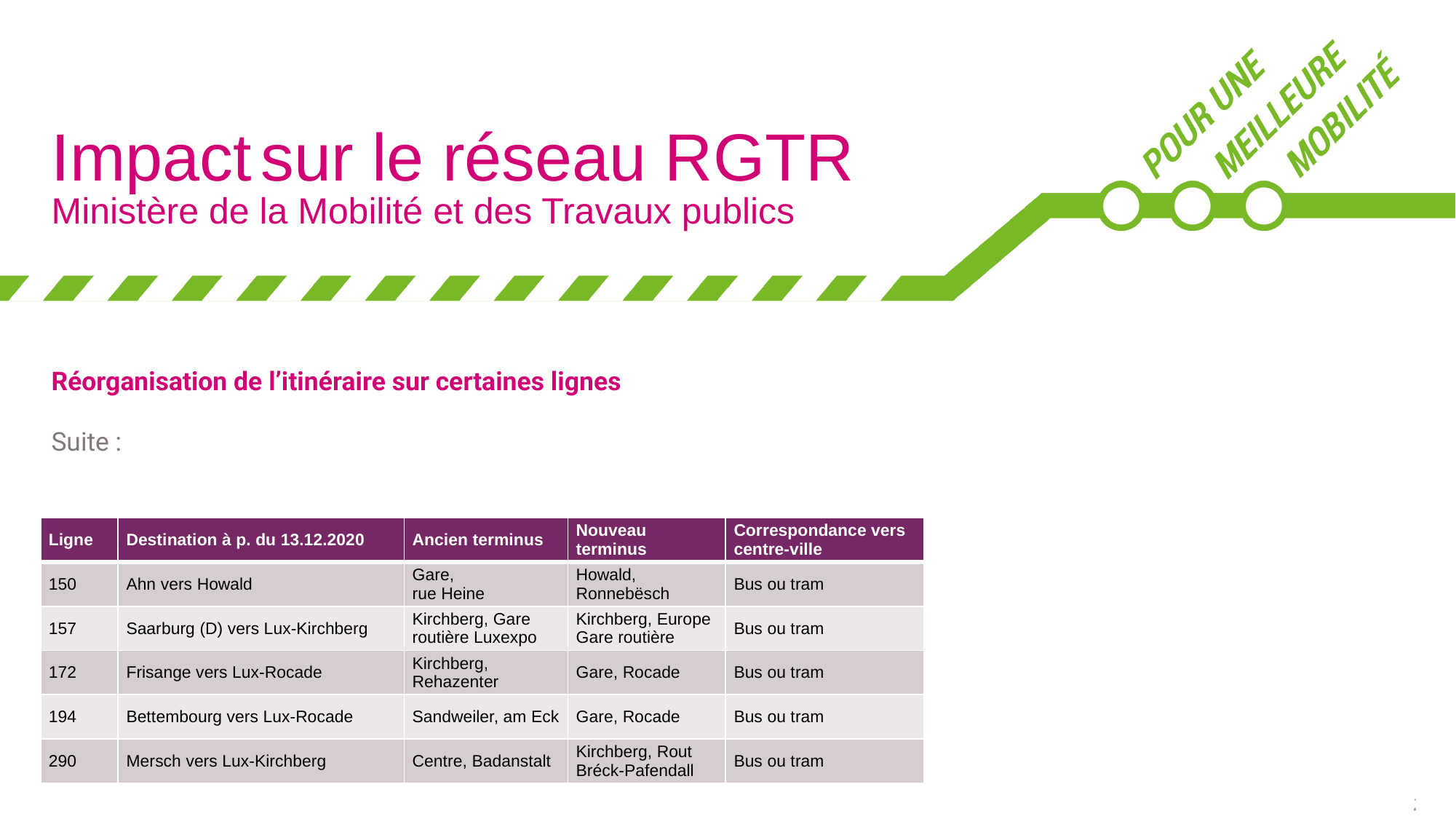

# Impact sur le réseau RGTR Ministère de la Mobilité et des Travaux publics
Réorganisation de l’itinéraire sur certaines lignes
Suite :
| Ligne | Destination à p. du 13.12.2020 | Ancien terminus | Nouveau terminus | Correspondance vers centre-ville |
| --- | --- | --- | --- | --- |
| 150 | Ahn vers Howald | Gare, rue Heine | Howald, Ronnebësch | Bus ou tram |
| 157 | Saarburg (D) vers Lux-Kirchberg | Kirchberg, Gare routière Luxexpo | Kirchberg, Europe Gare routière | Bus ou tram |
| 172 | Frisange vers Lux-Rocade | Kirchberg, Rehazenter | Gare, Rocade | Bus ou tram |
| 194 | Bettembourg vers Lux-Rocade | Sandweiler, am Eck | Gare, Rocade | Bus ou tram |
| 290 | Mersch vers Lux-Kirchberg | Centre, Badanstalt | Kirchberg, Rout Bréck-Pafendall | Bus ou tram |